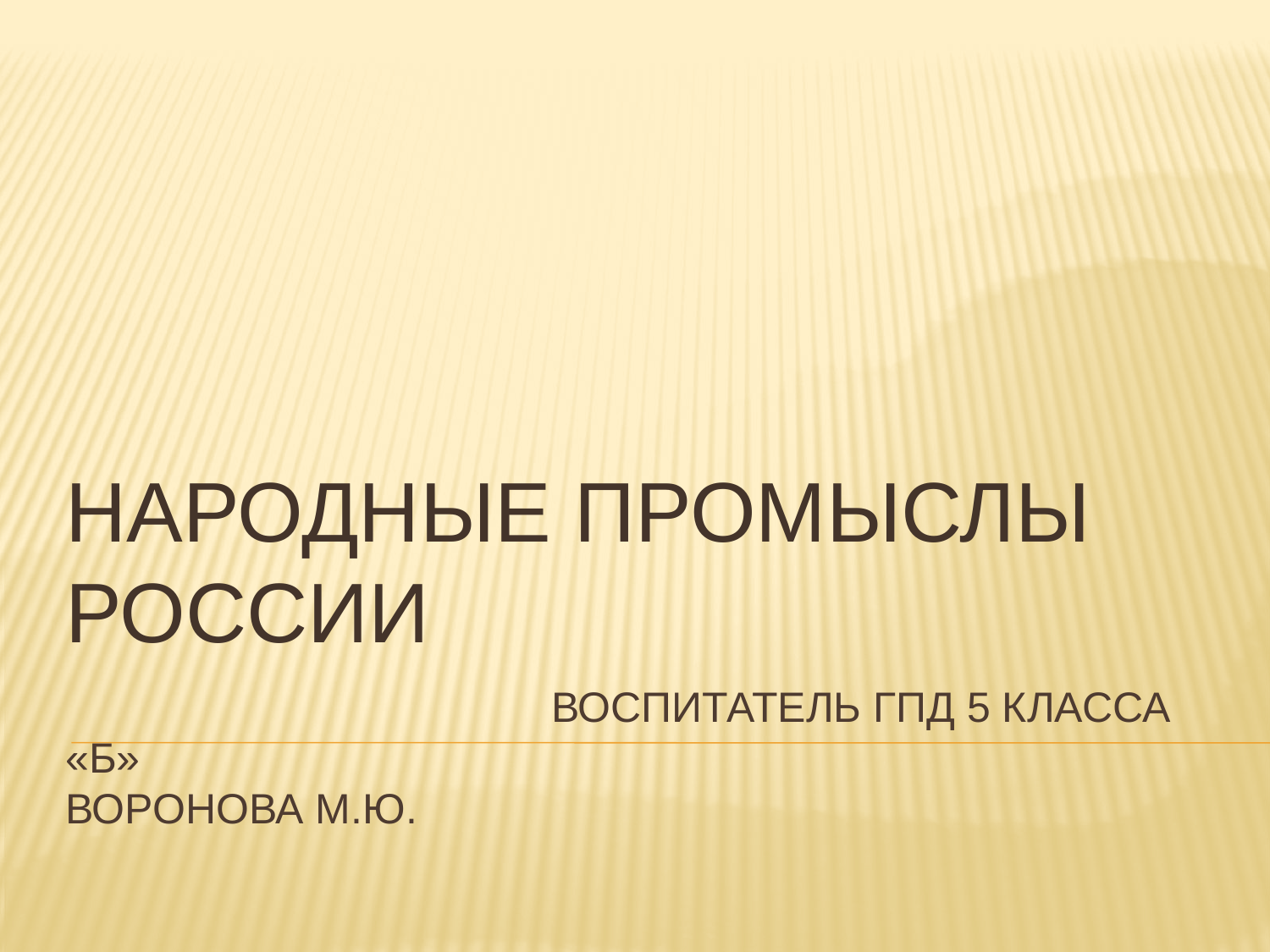

НАРОДНЫЕ ПРОМЫСЛЫ   РОССИИ
# Воспитатель гпд 5 класса «б»                 					         Воронова м.ю.